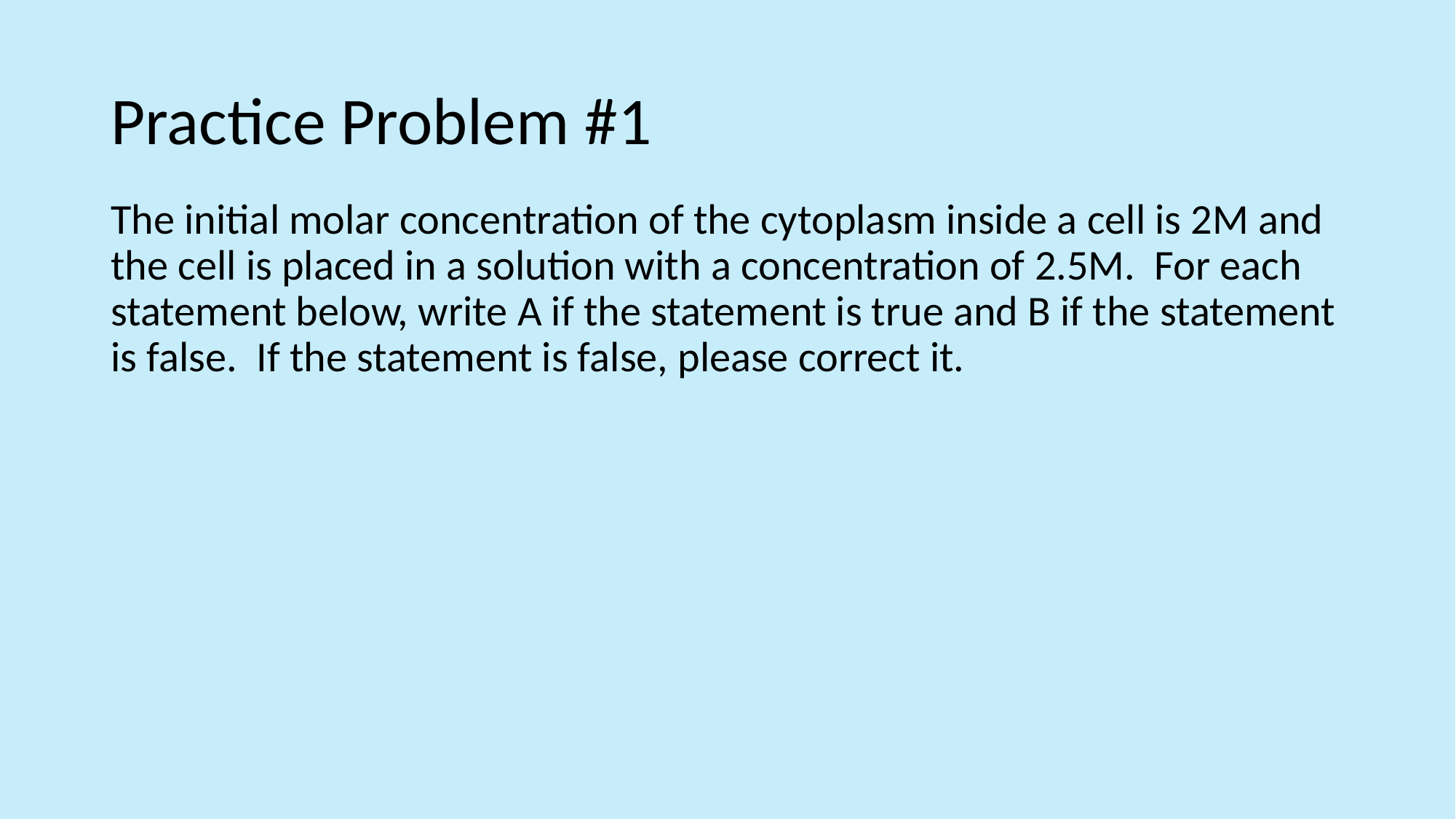

# Practice Problem #1
The initial molar concentration of the cytoplasm inside a cell is 2M and the cell is placed in a solution with a concentration of 2.5M.  For each statement below, write A if the statement is true and B if the statement is false.  If the statement is false, please correct it.